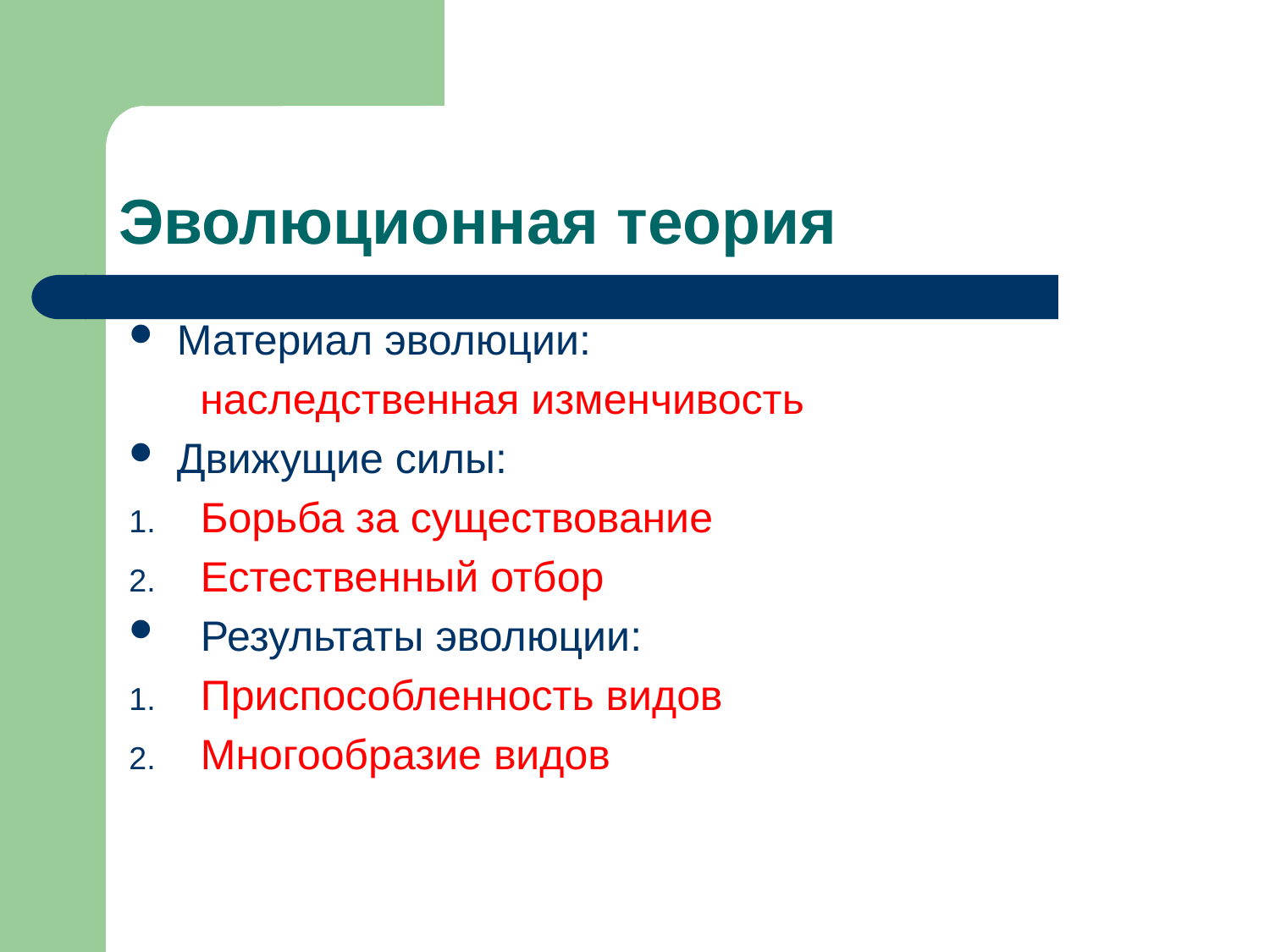

# Эволюционная теория
Материал эволюции:
      наследственная изменчивость
Движущие силы:
Борьба за существование
Естественный отбор
Результаты эволюции:
Приспособленность видов
Многообразие видов